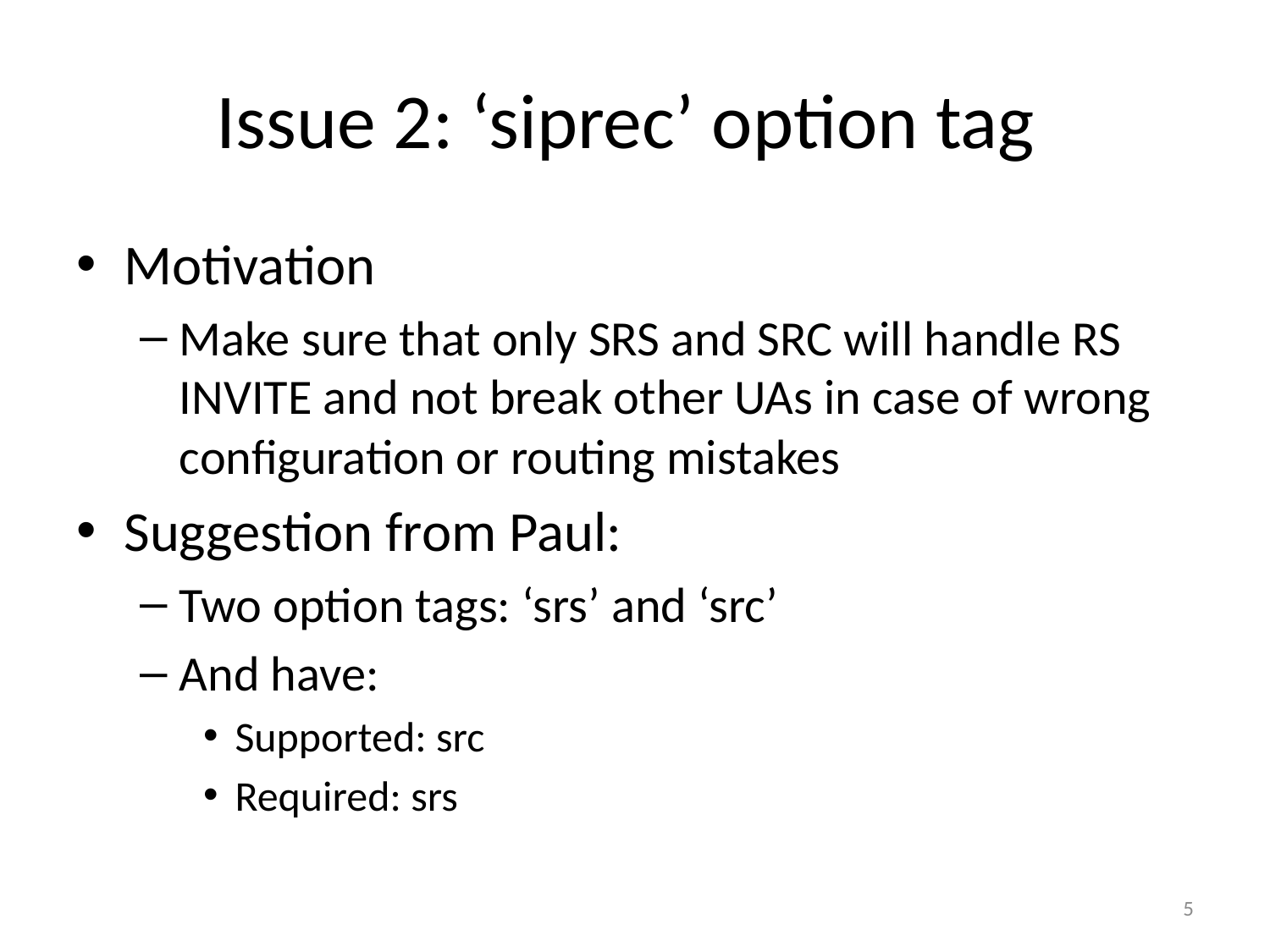

# Issue 2: ‘siprec’ option tag
Motivation
Make sure that only SRS and SRC will handle RS INVITE and not break other UAs in case of wrong configuration or routing mistakes
Suggestion from Paul:
Two option tags: ‘srs’ and ‘src’
And have:
Supported: src
Required: srs
5